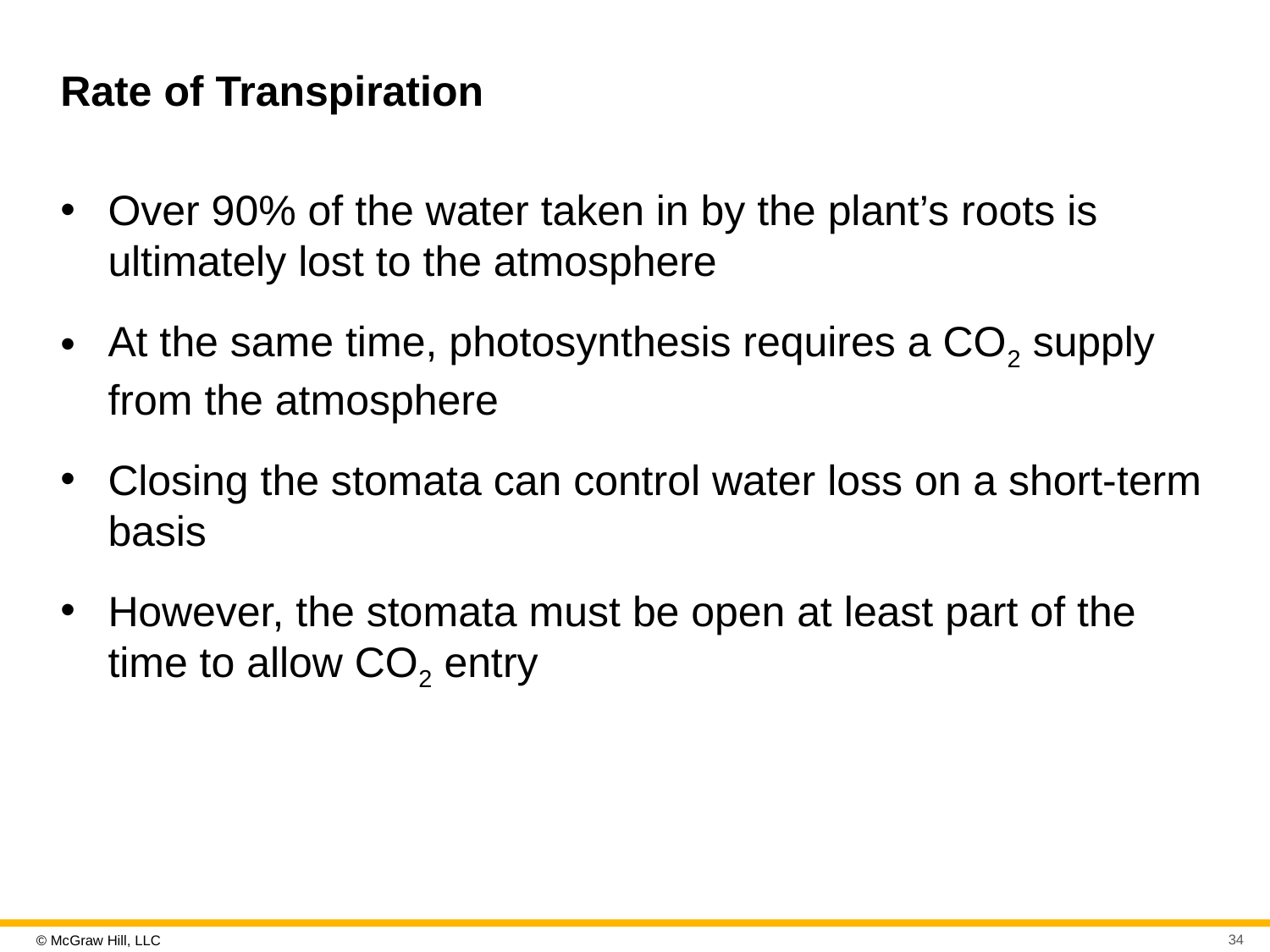

# Rate of Transpiration
Over 90% of the water taken in by the plant’s roots is ultimately lost to the atmosphere
At the same time, photosynthesis requires a CO2 supply from the atmosphere
Closing the stomata can control water loss on a short-term basis
However, the stomata must be open at least part of the time to allow CO2 entry
34